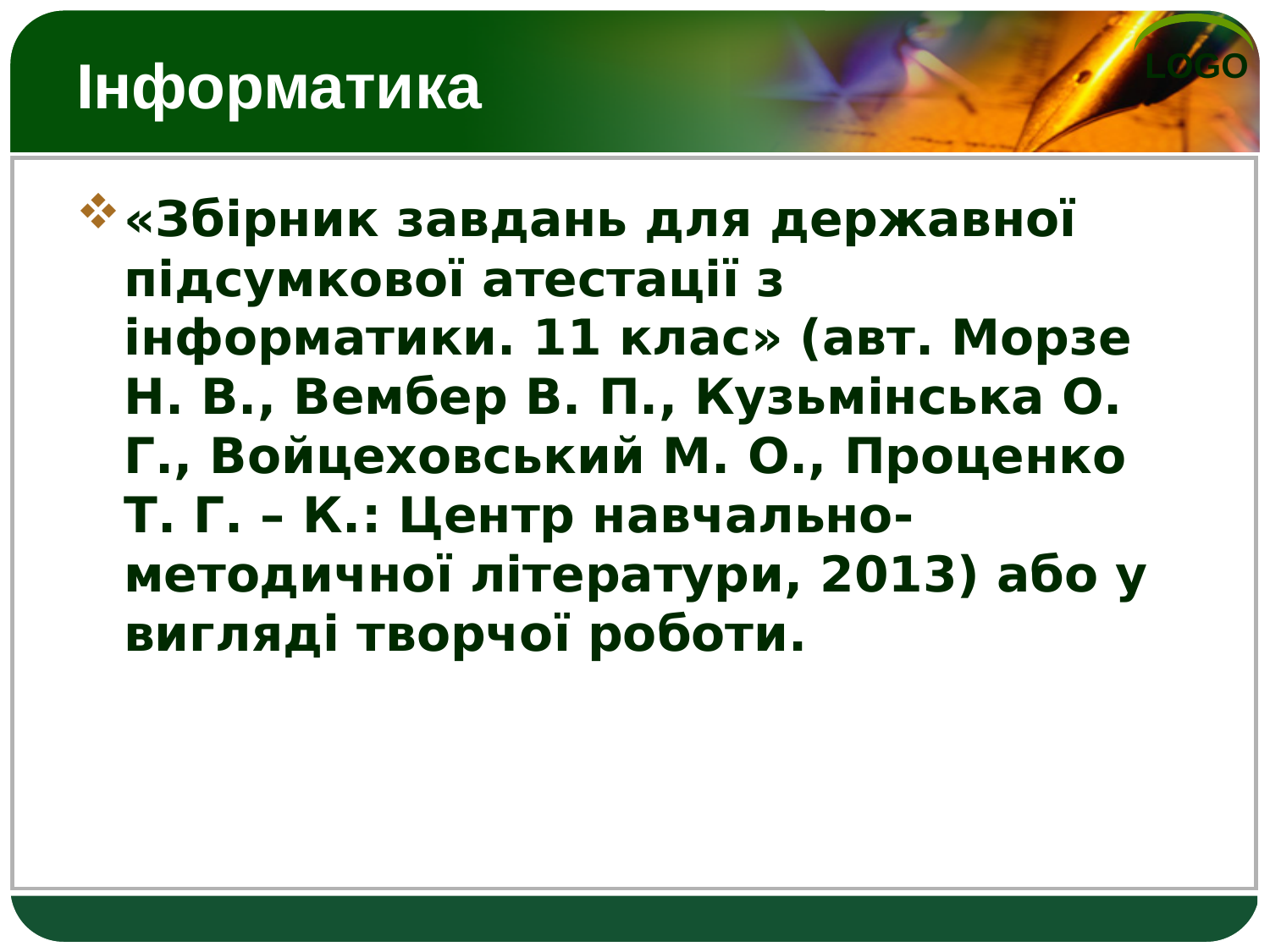

# Інформатика
«Збірник завдань для державної підсумкової атестації з інформатики. 11 клас» (авт. Морзе Н. В., Вембер В. П., Кузьмінська О. Г., Войцеховський М. О., Проценко Т. Г. – К.: Центр навчально-методичної літератури, 2013) або у вигляді творчої роботи.